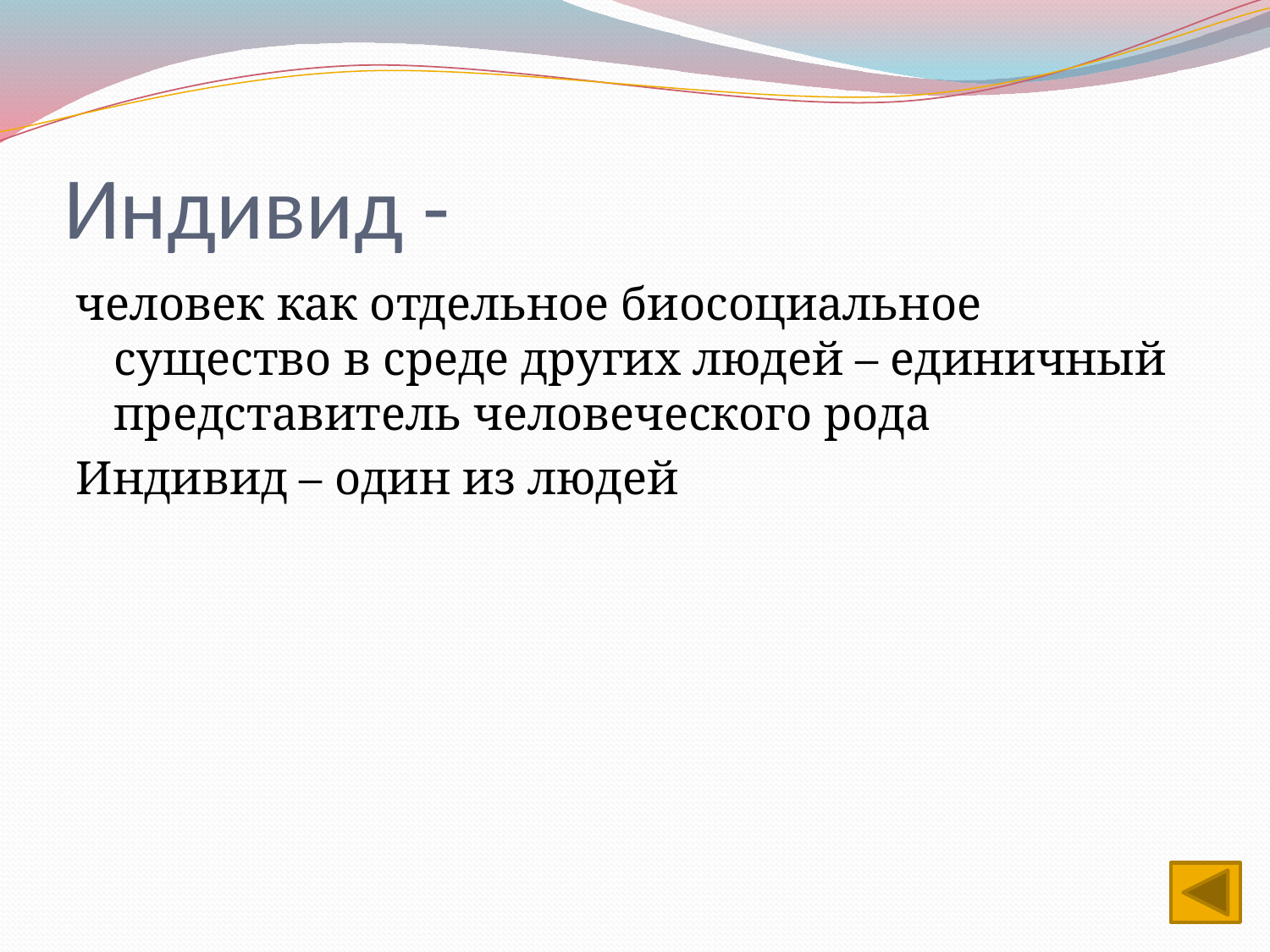

# Индивид -
человек как отдельное биосоциальное существо в среде других людей – единичный представитель человеческого рода
Индивид – один из людей